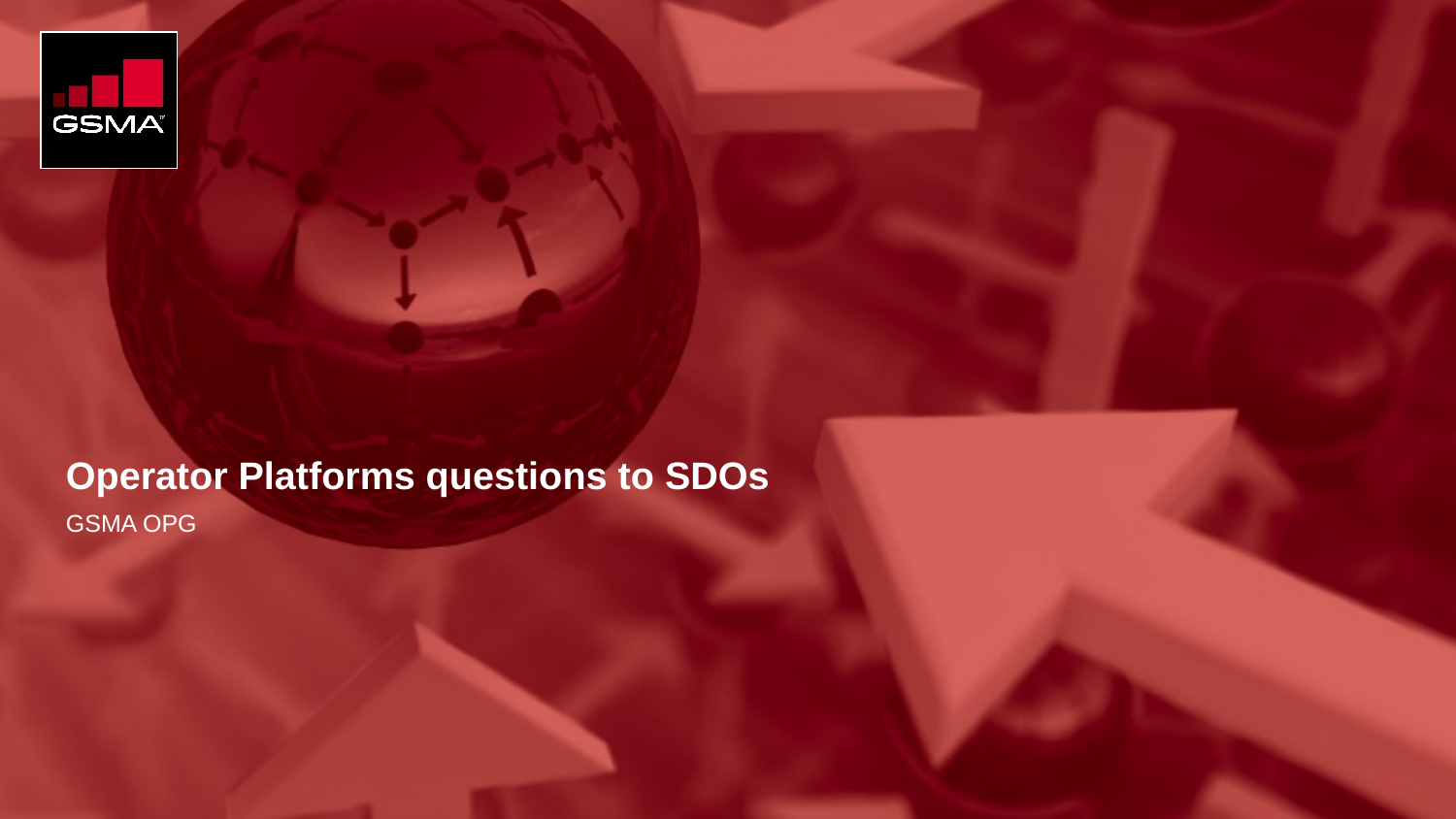

#
Operator Platforms questions to SDOs
GSMA OPG